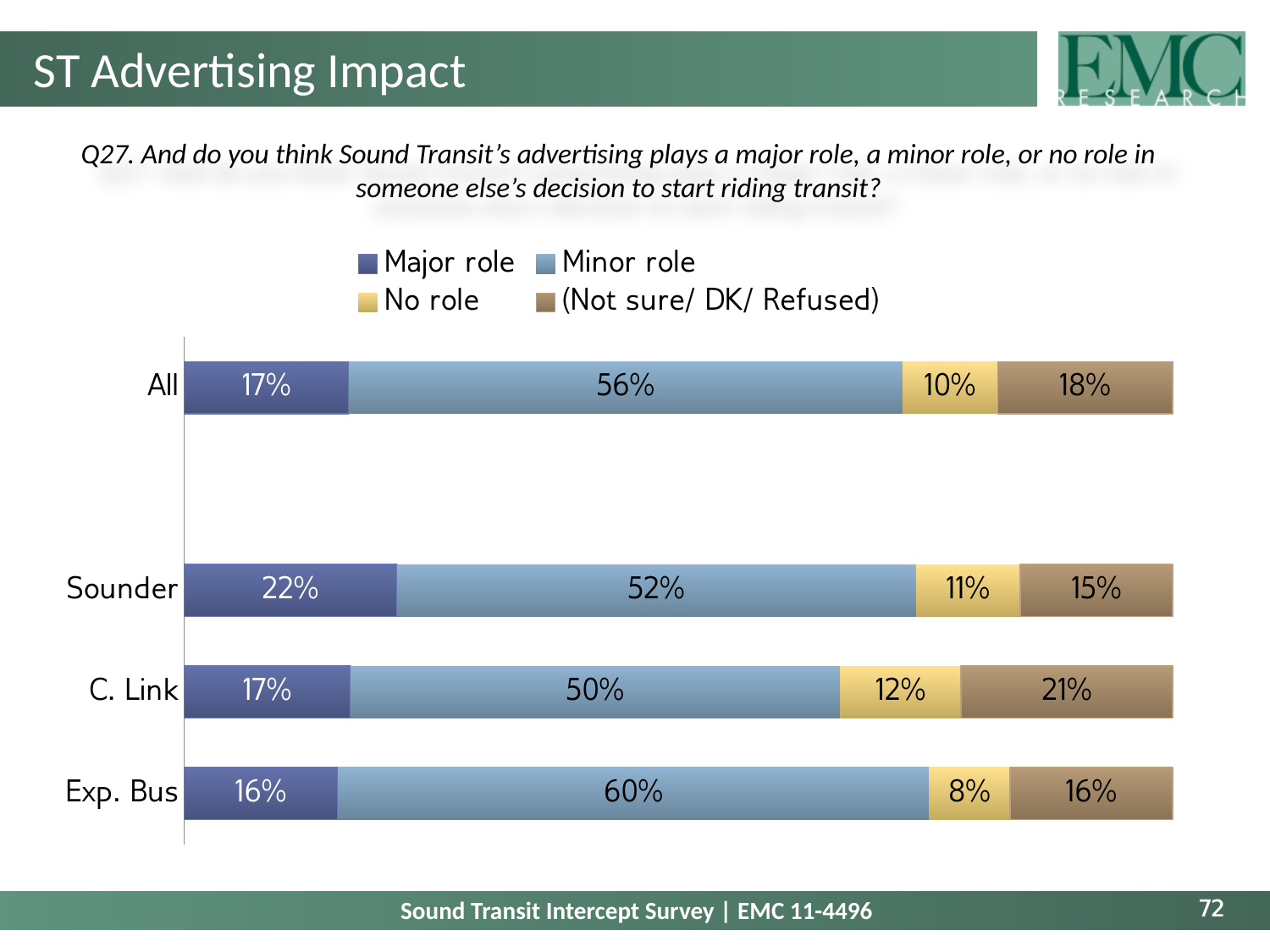

# ST Advertising Impact
Q27. And do you think Sound Transit’s advertising plays a major role, a minor role, or no role in someone else’s decision to start riding transit?

### Chart

| Category | Major role | Minor role | No role | (Not sure/ DK/ Refused) |
|---|---|---|---|---|
| Exp. Bus | 0.15541331230144095 | 0.5982864193243475 | 0.08152880976817878 | 0.1647714586060316 |
| C. Link | 0.16823420211988008 | 0.4952725336397392 | 0.12241499167001393 | 0.21407827257036668 |
| Sounder | 0.21522573399733425 | 0.5249382914007135 | 0.10561694408814792 | 0.1542190305138041 |
|  | None | None | None | None |
| All | 0.16668852563996808 | 0.5599991619868916 | 0.09607974014651831 | 0.17723257222662256 |